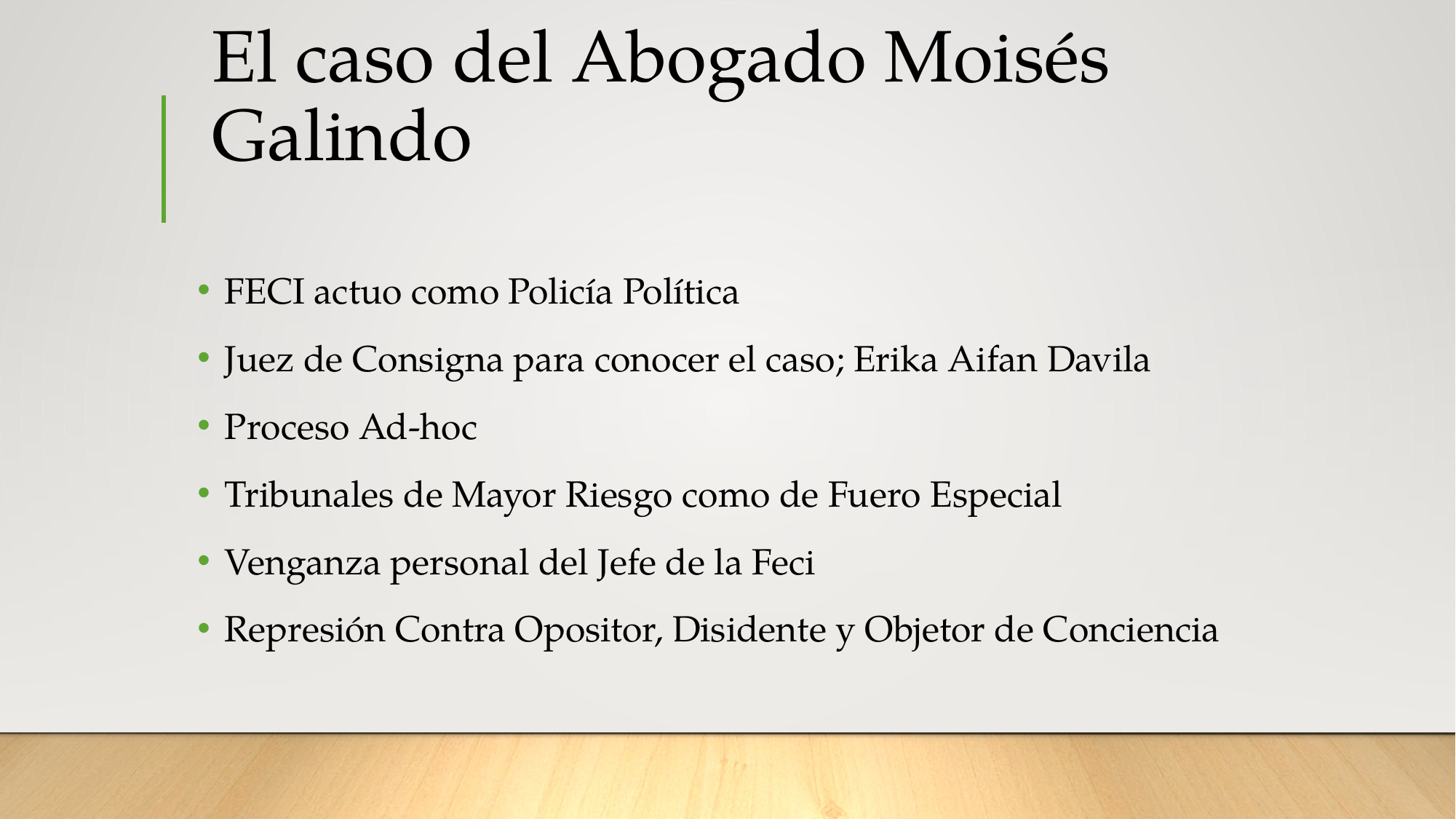

# El caso del Abogado Moisés Galindo

FECI actuo como Policía Política
Juez de Consigna para conocer el caso; Erika Aifan Davila
Proceso Ad-hoc
Tribunales de Mayor Riesgo como de Fuero Especial
Venganza personal del Jefe de la Feci
Represión Contra Opositor, Disidente y Objetor de Conciencia